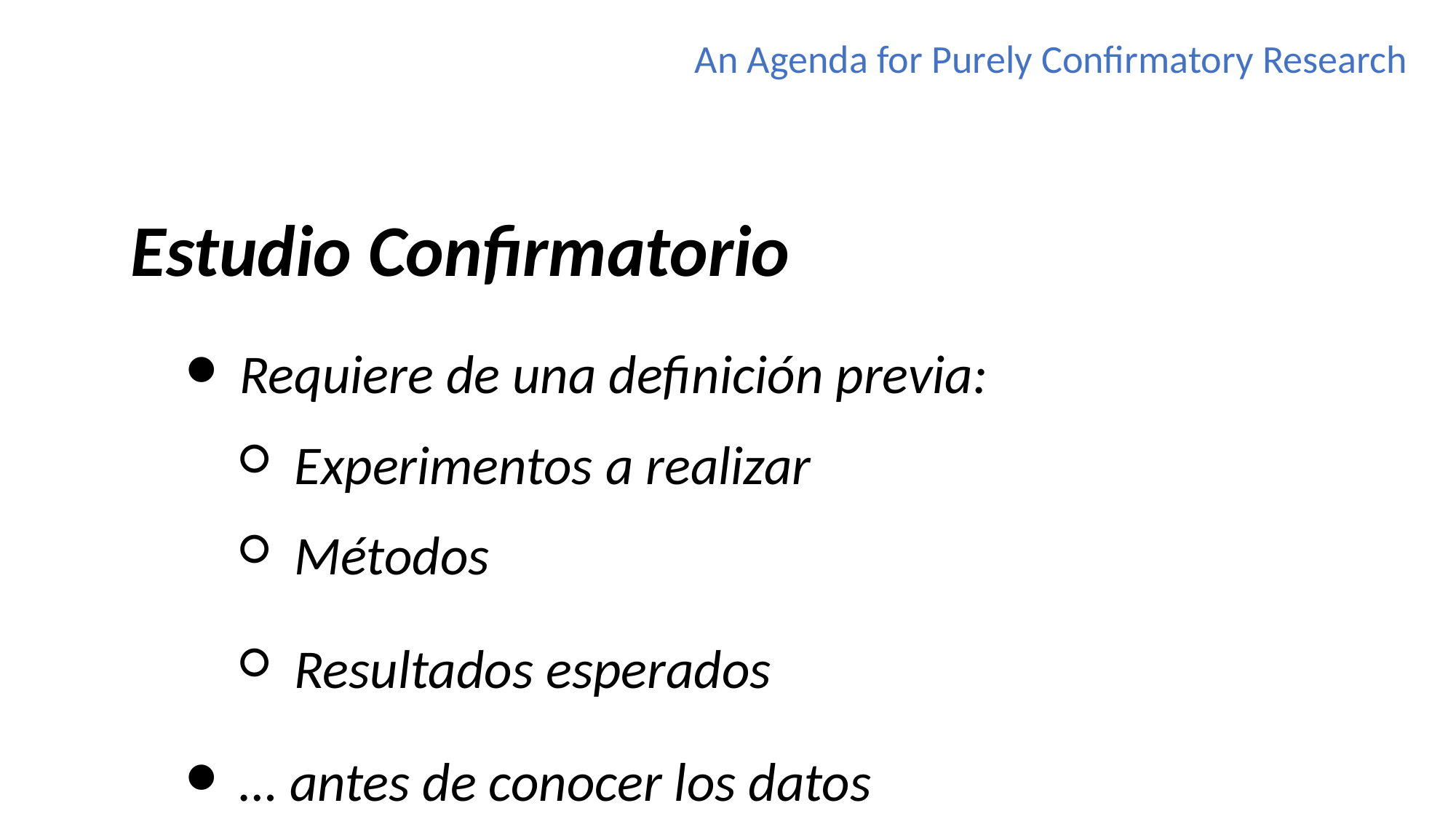

An Agenda for Purely Confirmatory Research
Estudio Confirmatorio
Requiere de una definición previa:
Experimentos a realizar
Métodos
Resultados esperados
… antes de conocer los datos